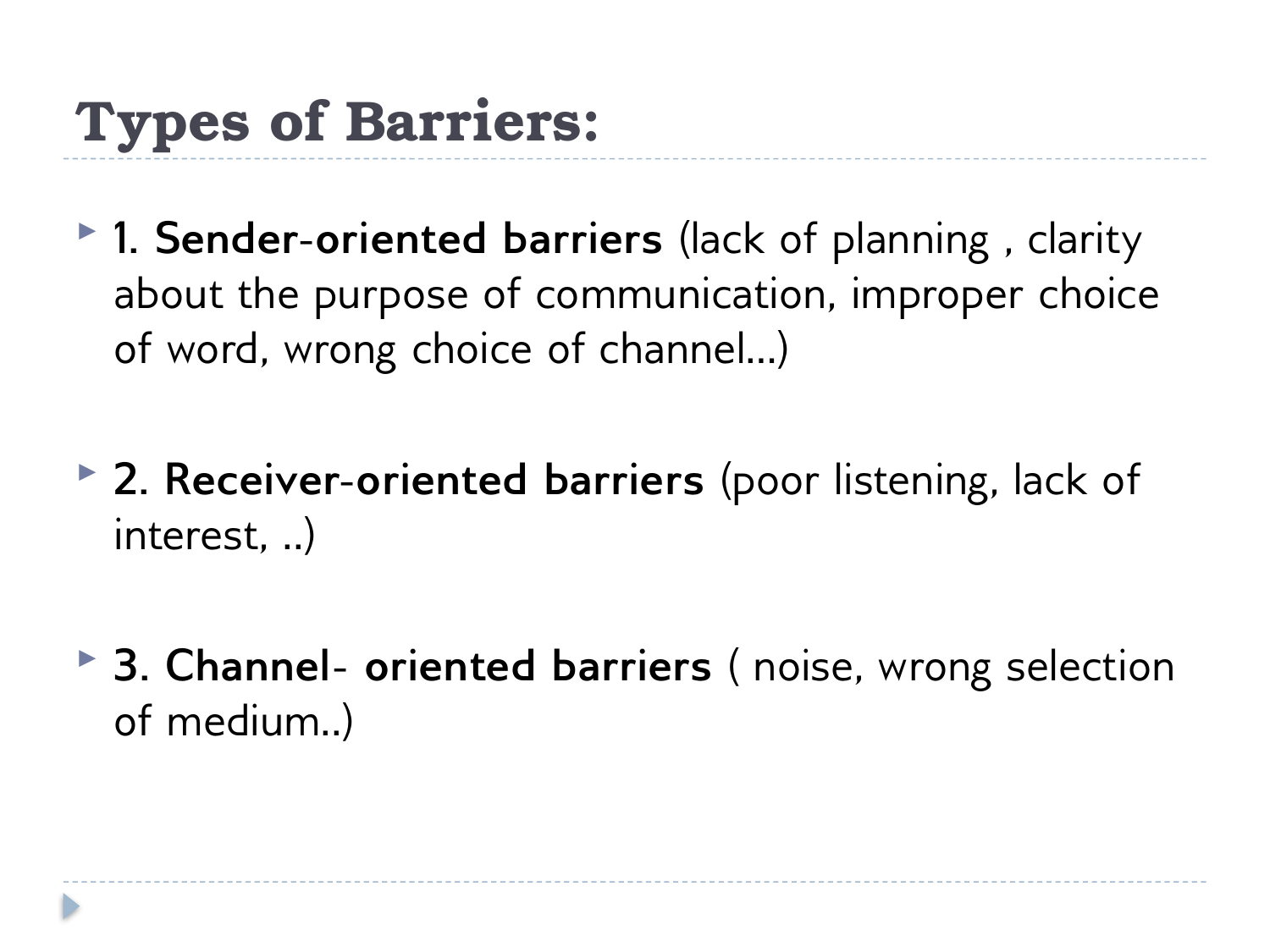

# Types of Barriers:
1. Sender-oriented barriers (lack of planning , clarity about the purpose of communication, improper choice of word, wrong choice of channel…)

2. Receiver-oriented barriers (poor listening, lack of interest, ..)

3. Channel- oriented barriers ( noise, wrong selection of medium..)